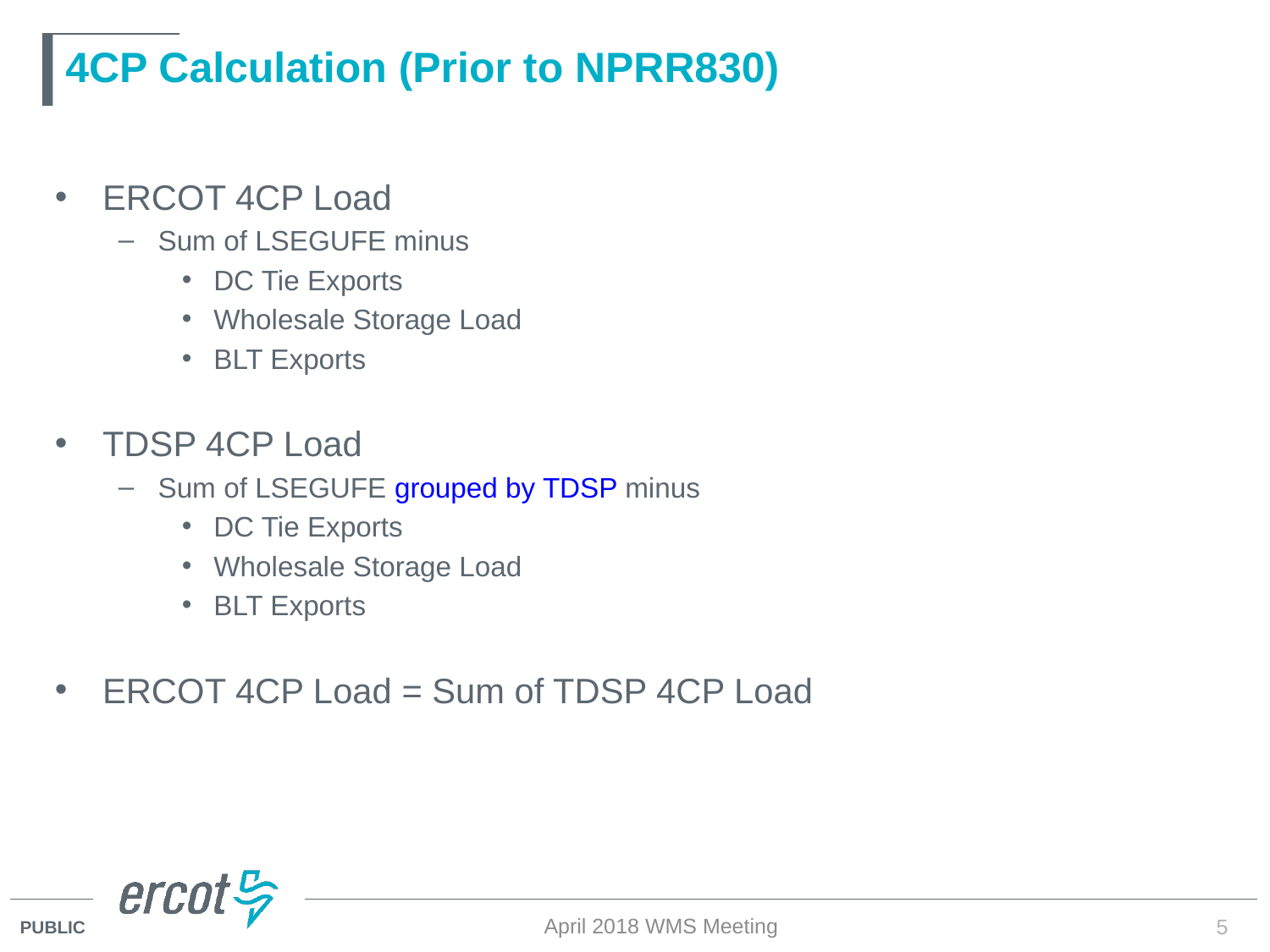

# 4CP Calculation (Prior to NPRR830)
ERCOT 4CP Load
Sum of LSEGUFE minus
DC Tie Exports
Wholesale Storage Load
BLT Exports

TDSP 4CP Load
Sum of LSEGUFE grouped by TDSP minus
DC Tie Exports
Wholesale Storage Load
BLT Exports

ERCOT 4CP Load = Sum of TDSP 4CP Load

April 2018 WMS Meeting
5